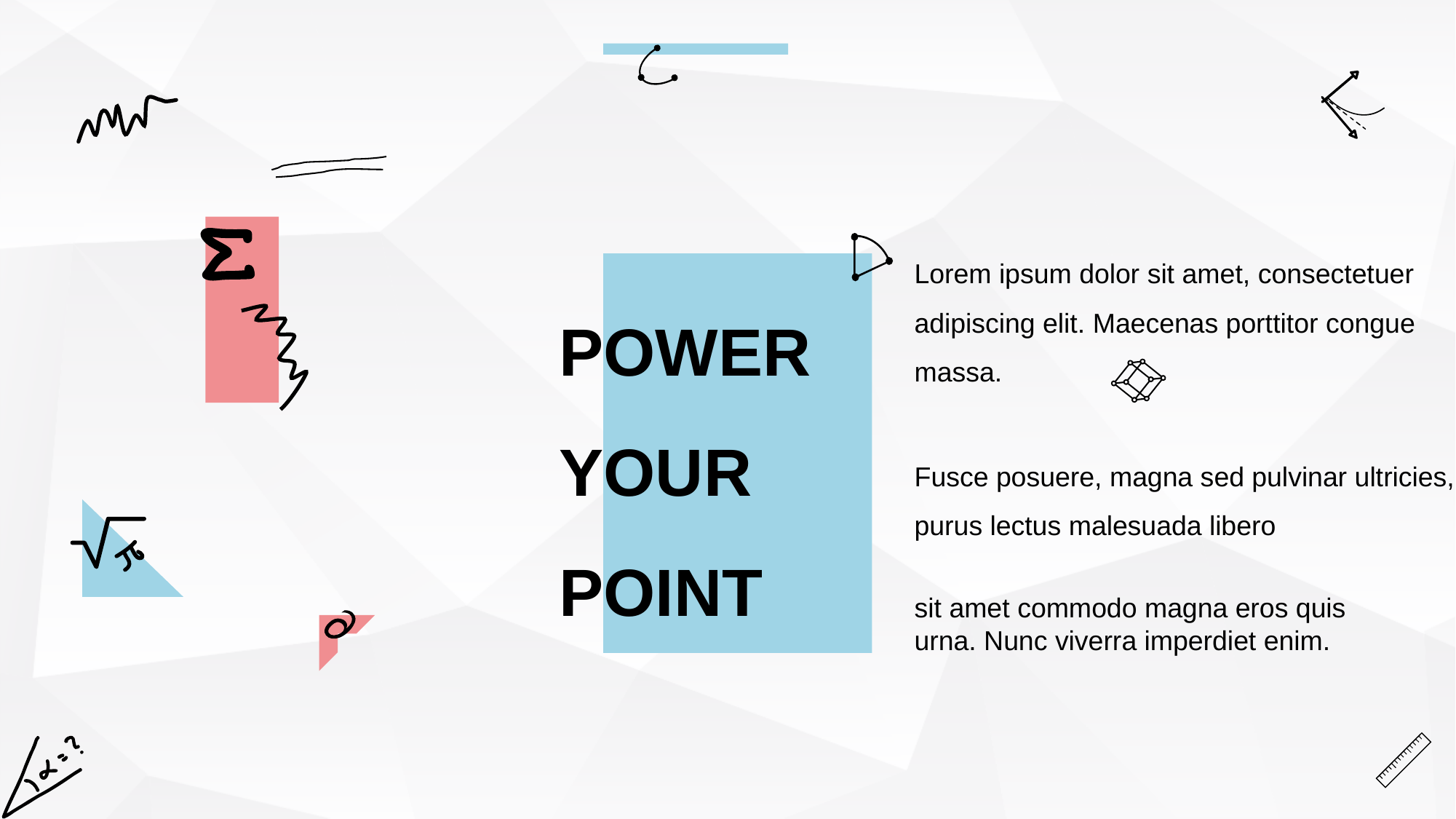

Lorem ipsum dolor sit amet, consectetuer adipiscing elit. Maecenas porttitor congue massa.

POWER
YOUR
POINT

Fusce posuere, magna sed pulvinar ultricies, purus lectus malesuada libero

sit amet commodo magna eros quis urna. Nunc viverra imperdiet enim.